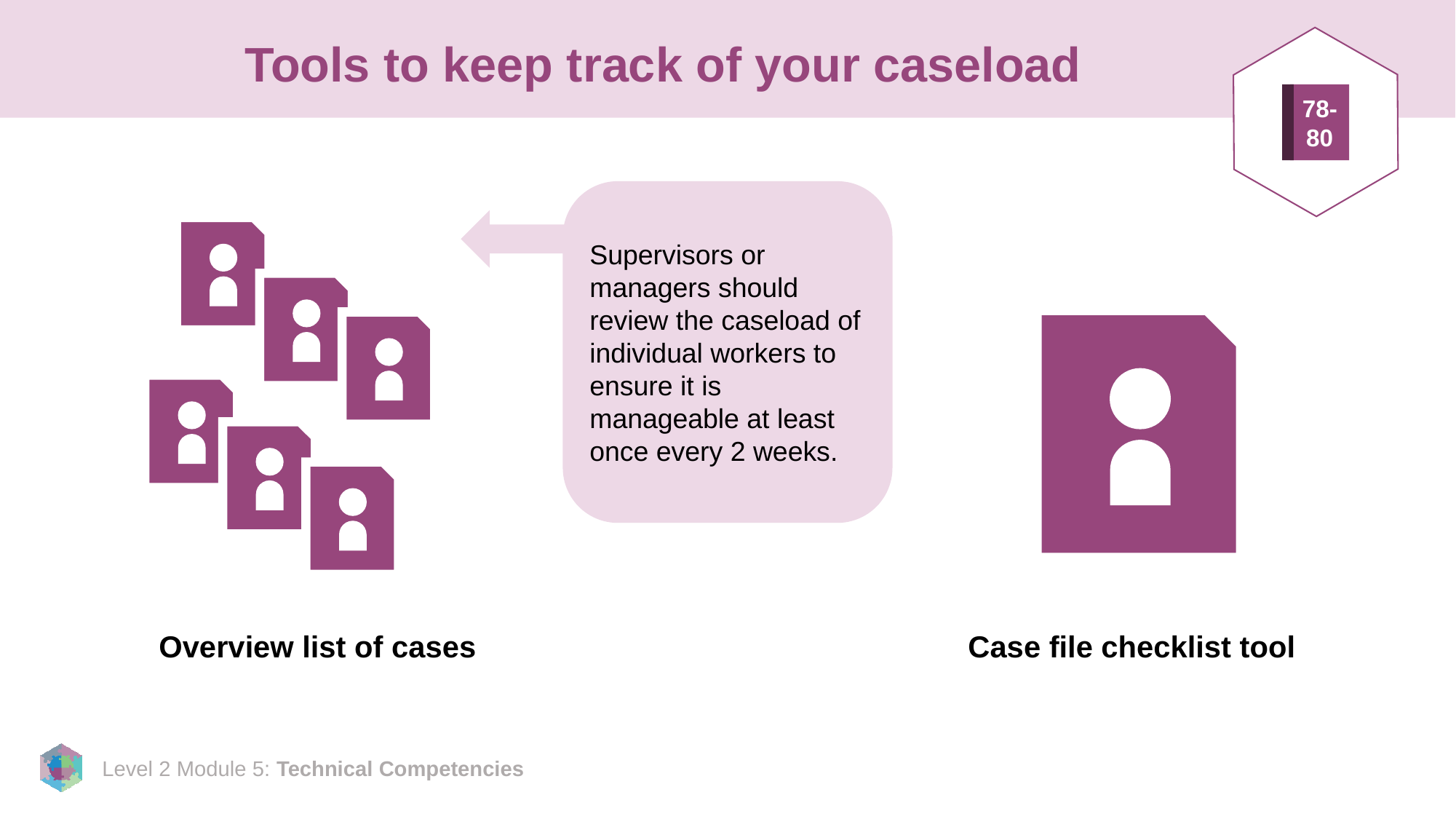

# Tools to keep track of your caseload

78-
80

Supervisors or managers should review the caseload of individual workers to ensure it is manageable at least once every 2 weeks.

Overview list of cases
Case file checklist tool